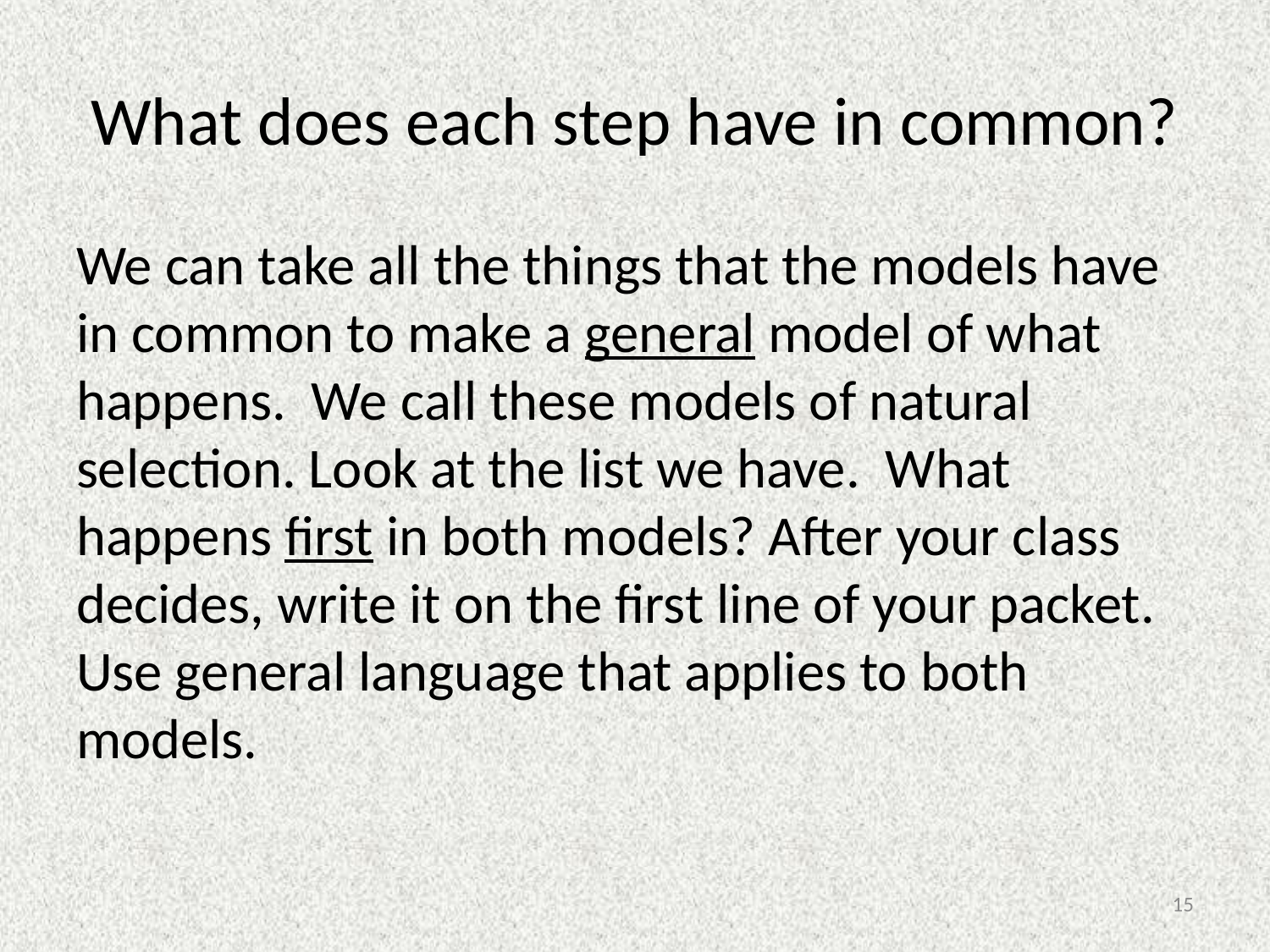

# What does each step have in common?
We can take all the things that the models have in common to make a general model of what happens.  We call these models of natural selection. Look at the list we have.  What happens first in both models? After your class decides, write it on the first line of your packet.  Use general language that applies to both models.

15